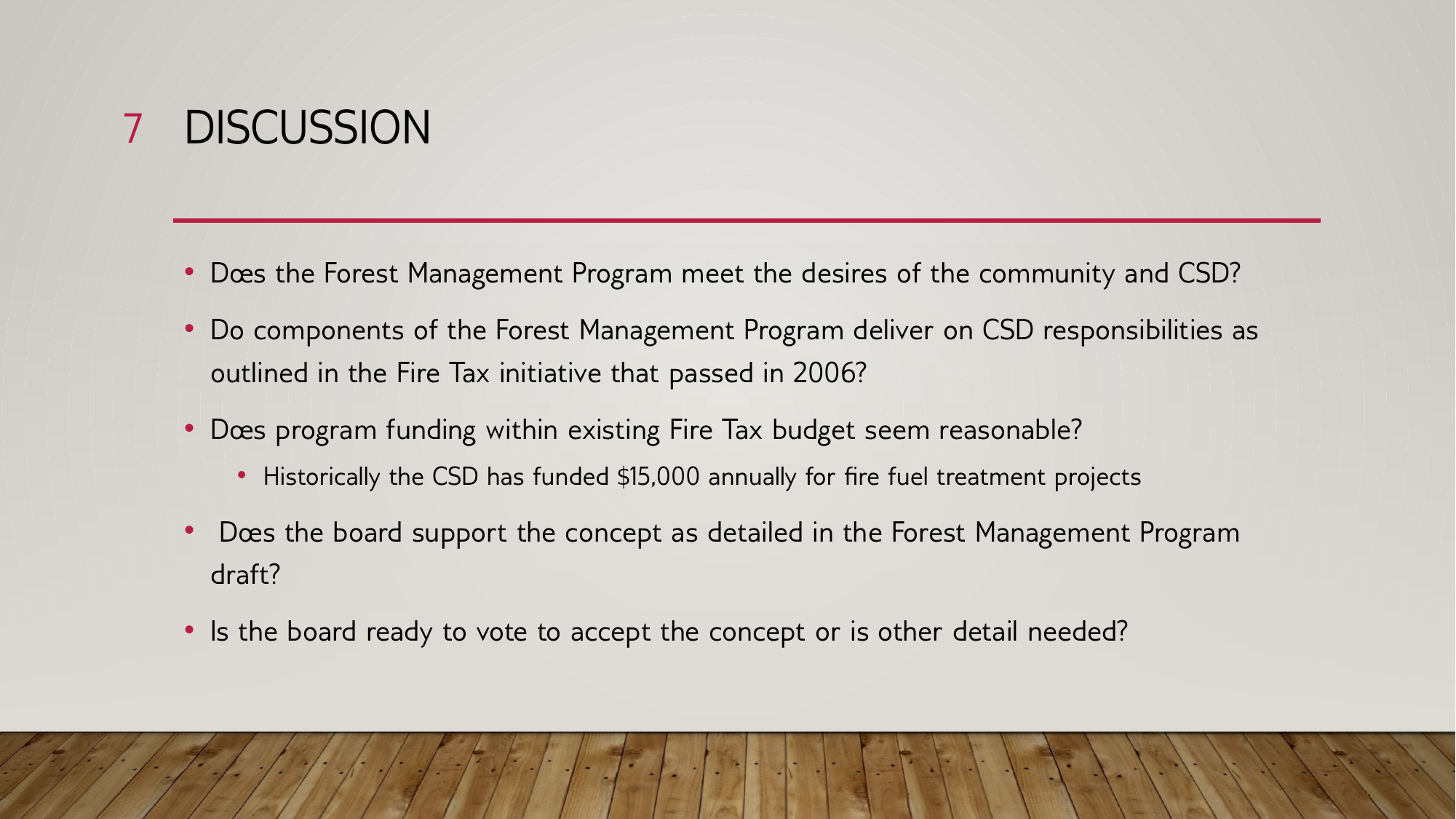

7
# Discussion
Does the Forest Management Program meet the desires of the community and CSD?
Do components of the Forest Management Program deliver on CSD responsibilities as outlined in the Fire Tax initiative that passed in 2006?
Does program funding within existing Fire Tax budget seem reasonable?
Historically the CSD has funded $15,000 annually for fire fuel treatment projects
 Does the board support the concept as detailed in the Forest Management Program draft?
Is the board ready to vote to accept the concept or is other detail needed?